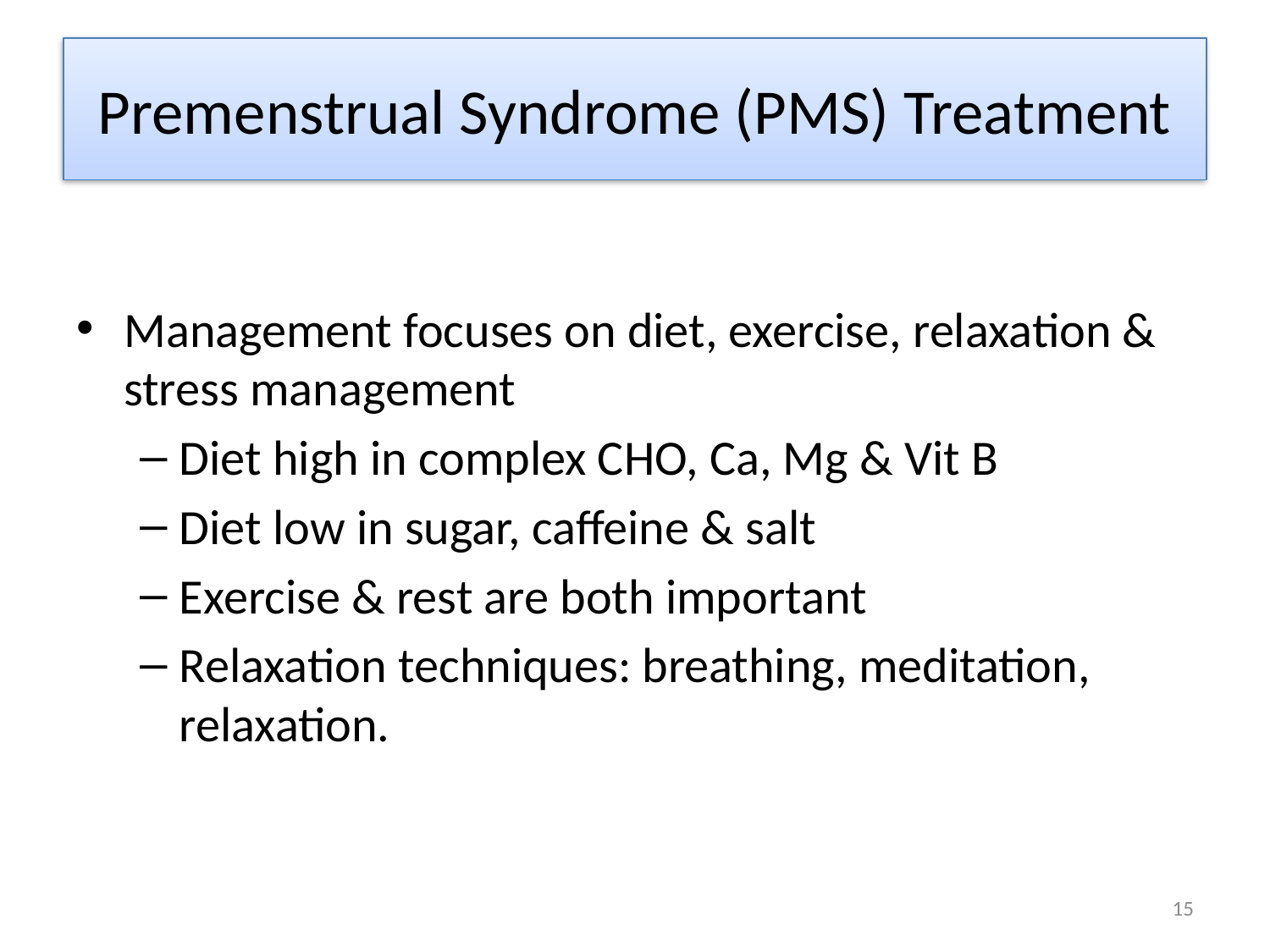

# Premenstrual Syndrome (PMS) Treatment

Management focuses on diet, exercise, relaxation & stress management
Diet high in complex CHO, Ca, Mg & Vit B
Diet low in sugar, caffeine & salt
Exercise & rest are both important
Relaxation techniques: breathing, meditation, relaxation.
15